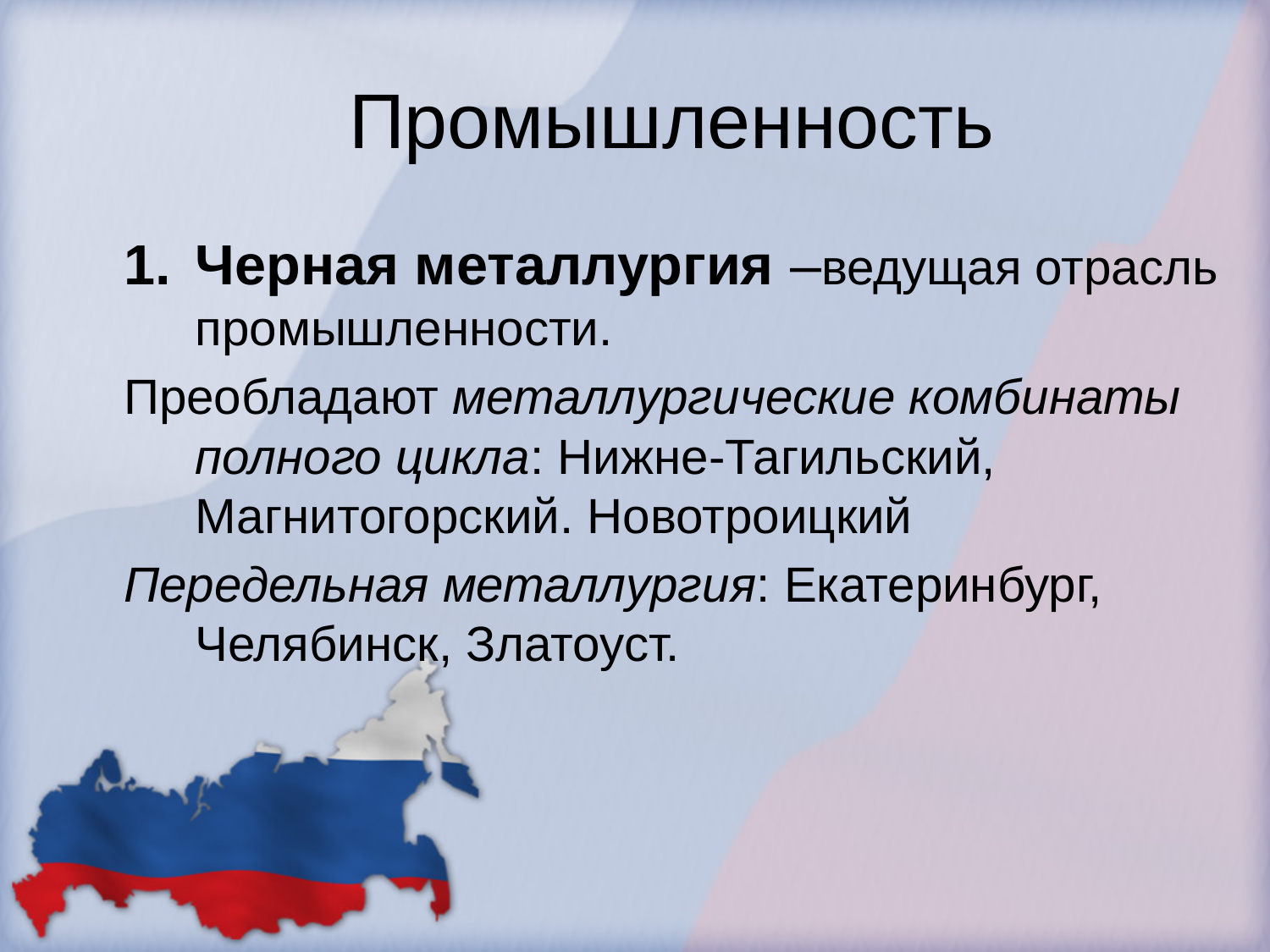

# Промышленность
Черная металлургия –ведущая отрасль промышленности.
Преобладают металлургические комбинаты полного цикла: Нижне-Тагильский, Магнитогорский. Новотроицкий
Передельная металлургия: Екатеринбург, Челябинск, Златоуст.